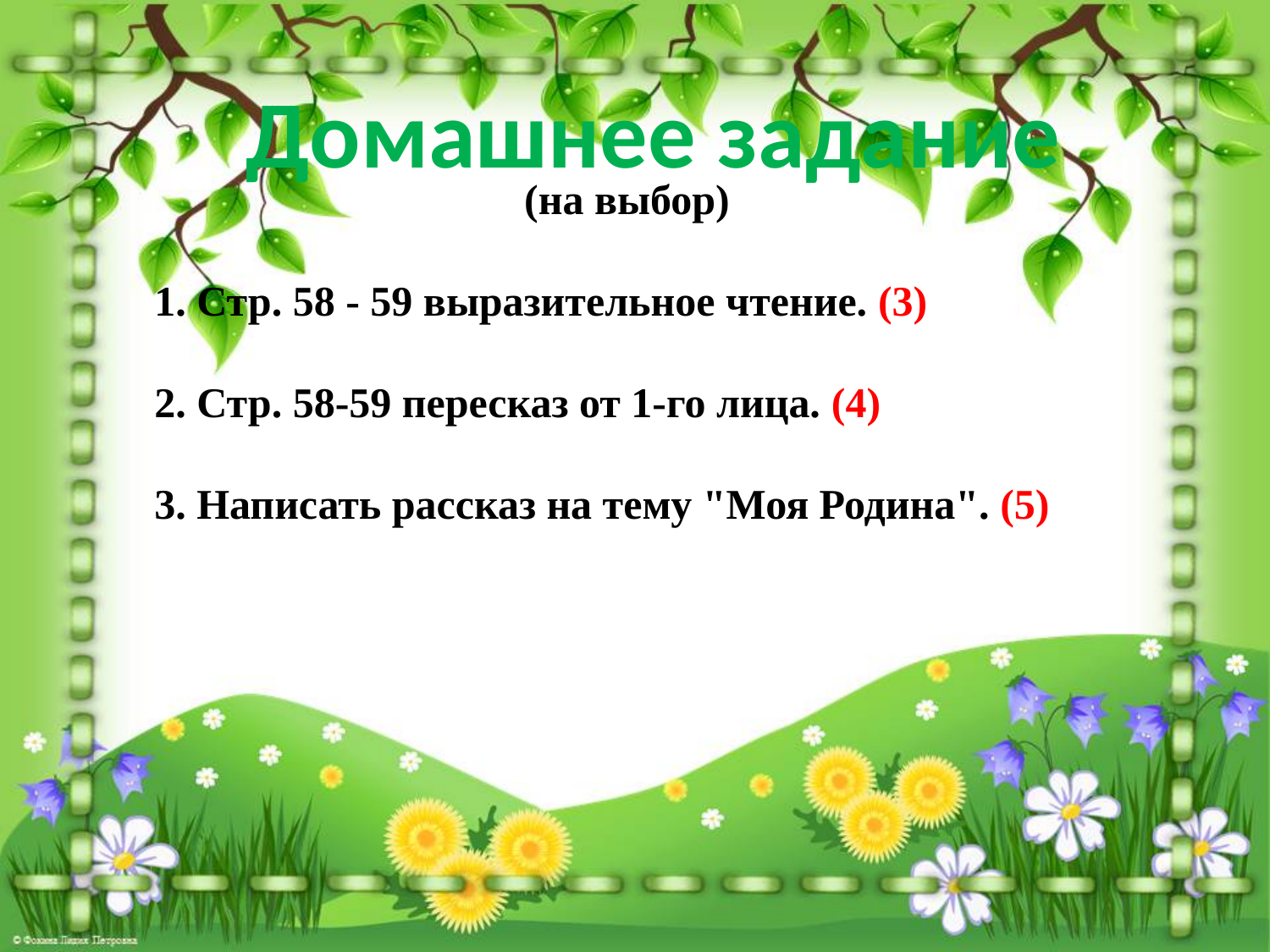

Домашнее задание
(на выбор)

1. Стр. 58 - 59 выразительное чтение. (3)

2. Стр. 58-59 пересказ от 1-го лица. (4)

3. Написать рассказ на тему "Моя Родина". (5)